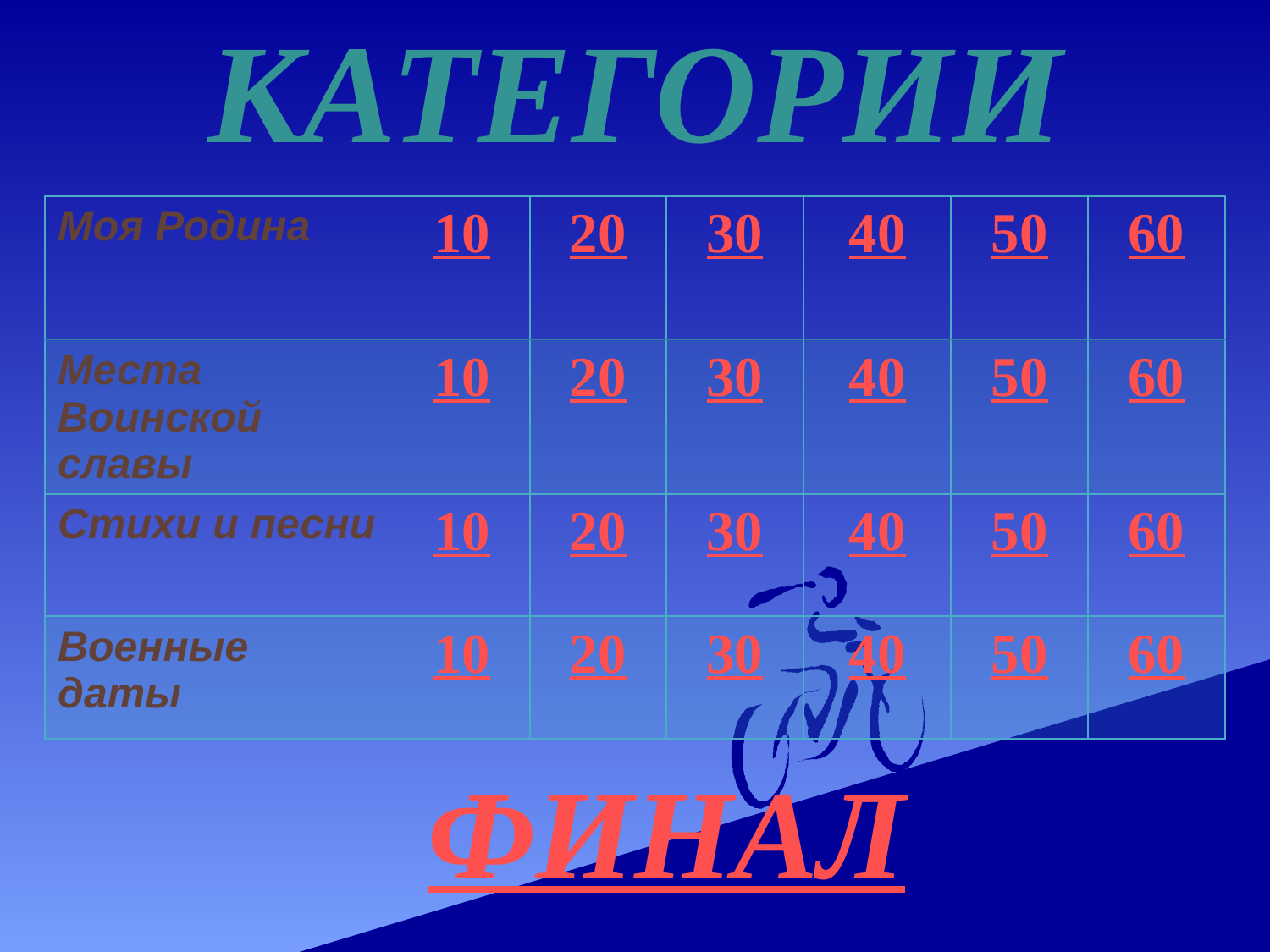

# КАТЕГОРИИ
| Моя Родина | 10 | 20 | 30 | 40 | 50 | 60 |
| --- | --- | --- | --- | --- | --- | --- |
| Места Воинской славы | 10 | 20 | 30 | 40 | 50 | 60 |
| Стихи и песни | 10 | 20 | 30 | 40 | 50 | 60 |
| Военные даты | 10 | 20 | 30 | 40 | 50 | 60 |
ФИНАЛ